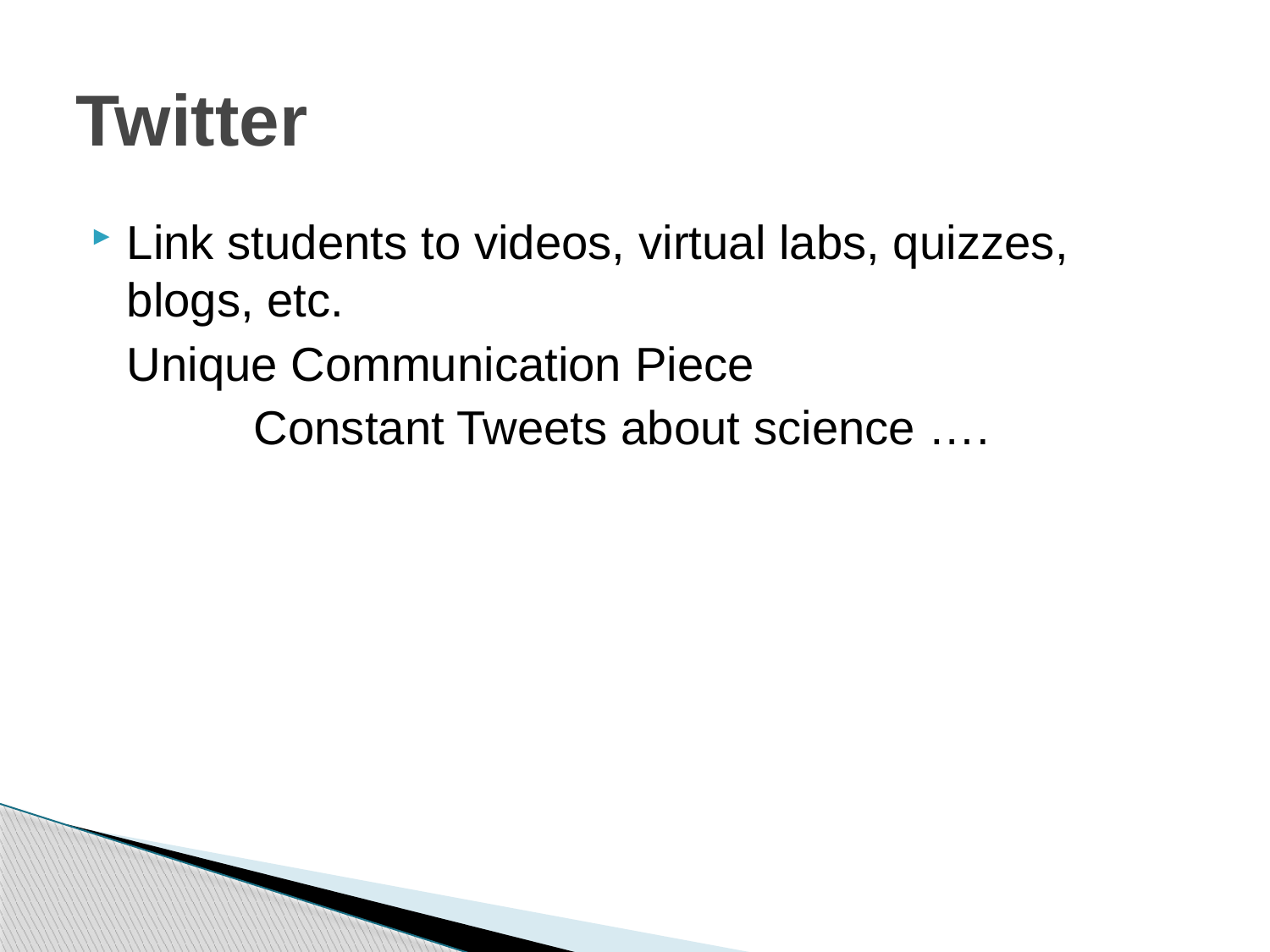

# Twitter
Link students to videos, virtual labs, quizzes, blogs, etc.
	Unique Communication Piece
		Constant Tweets about science ….